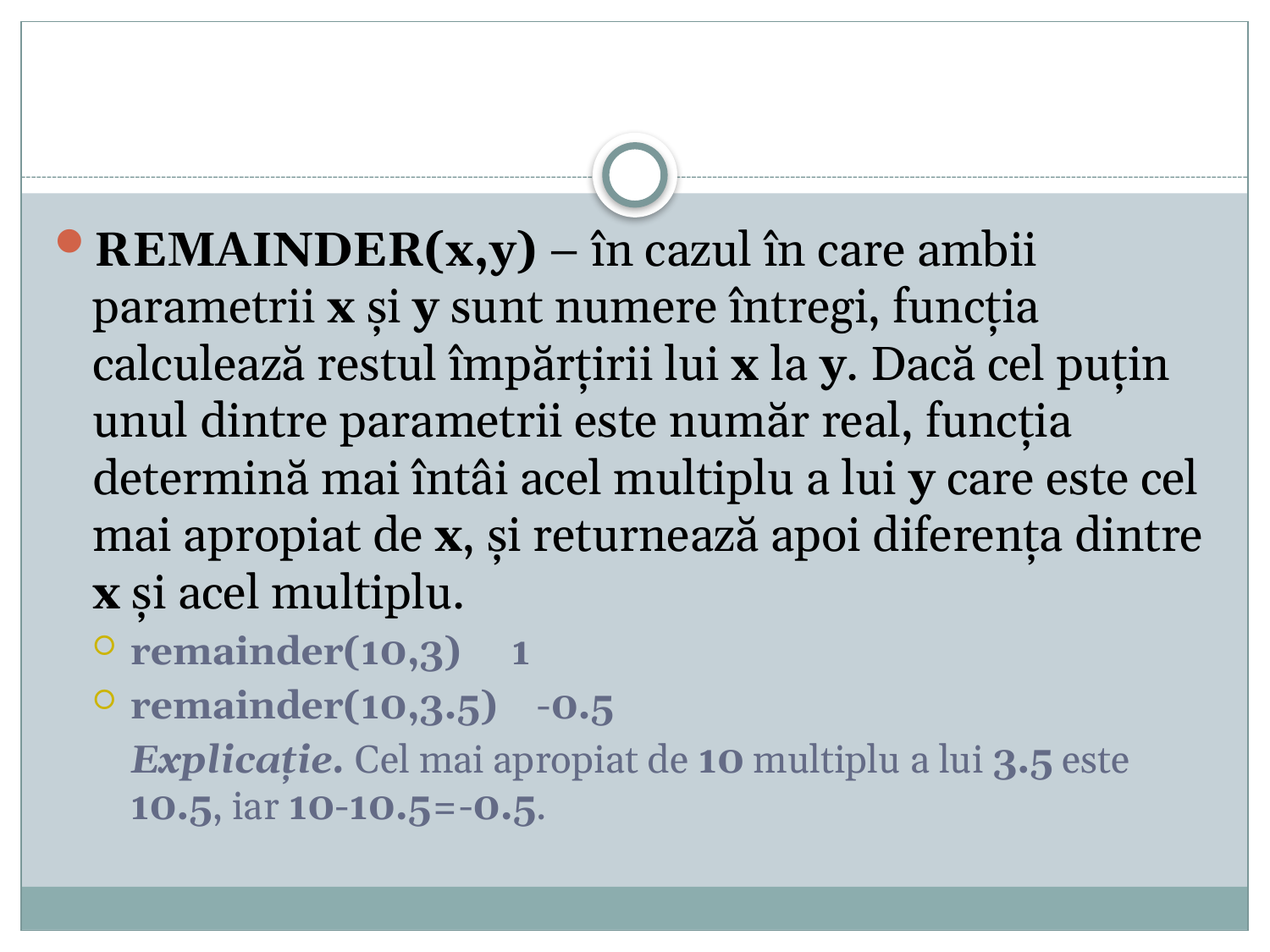

#
REMAINDER(x,y) – în cazul în care ambii parametrii x şi y sunt numere întregi, funcţia calculează restul împărţirii lui x la y. Dacă cel puţin unul dintre parametrii este număr real, funcţia determină mai întâi acel multiplu a lui y care este cel mai apropiat de x, şi returnează apoi diferenţa dintre x şi acel multiplu.
remainder(10,3)	1
remainder(10,3.5)    -0.5
	Explicaţie. Cel mai apropiat de 10 multiplu a lui 3.5 este 10.5, iar 10-10.5=-0.5.